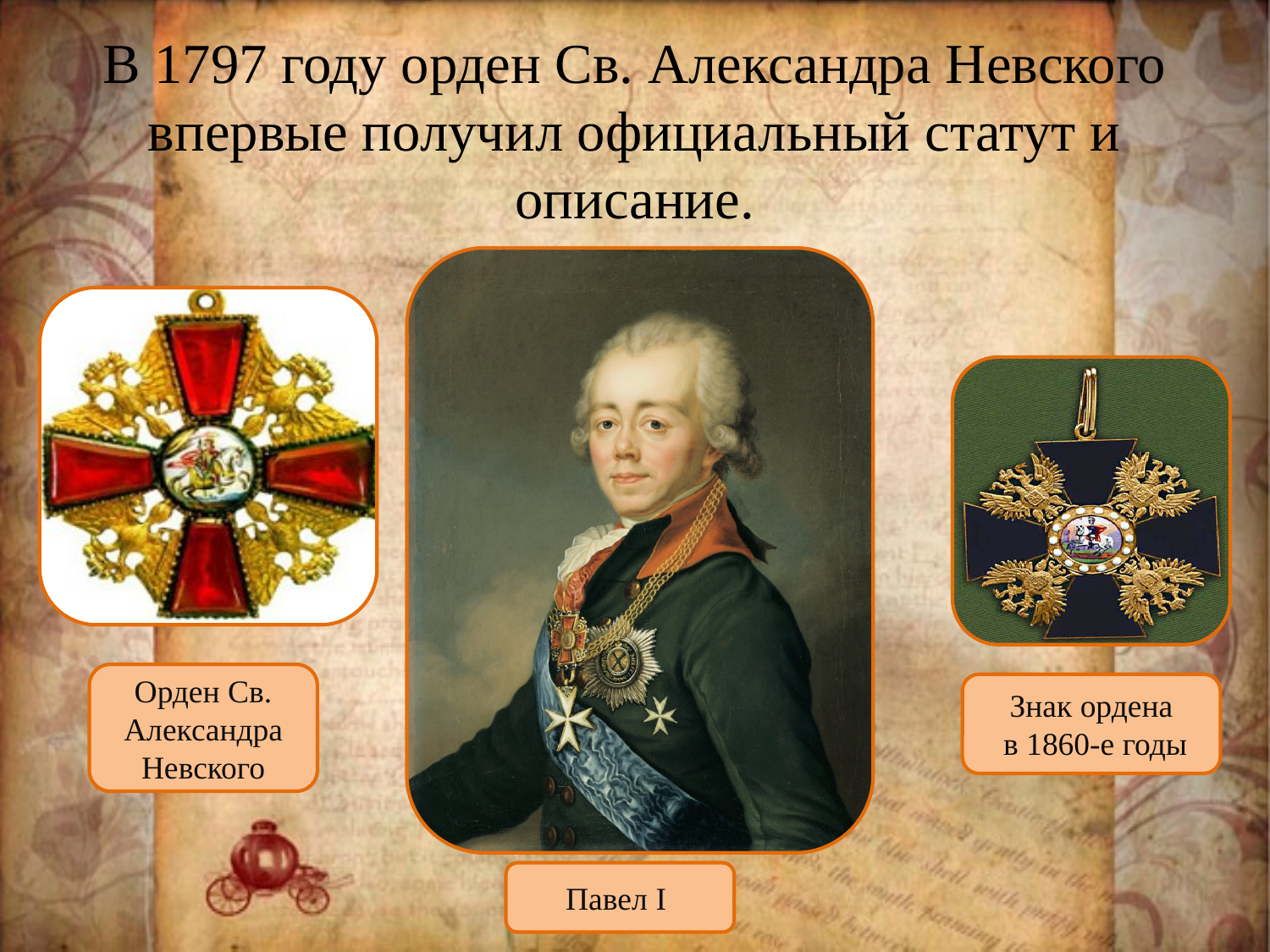

# В 1797 году орден Св. Александра Невского впервые получил официальный статут и описание.

Орден Св. Александра Невского
Знак ордена
 в 1860-е годы
Павел I